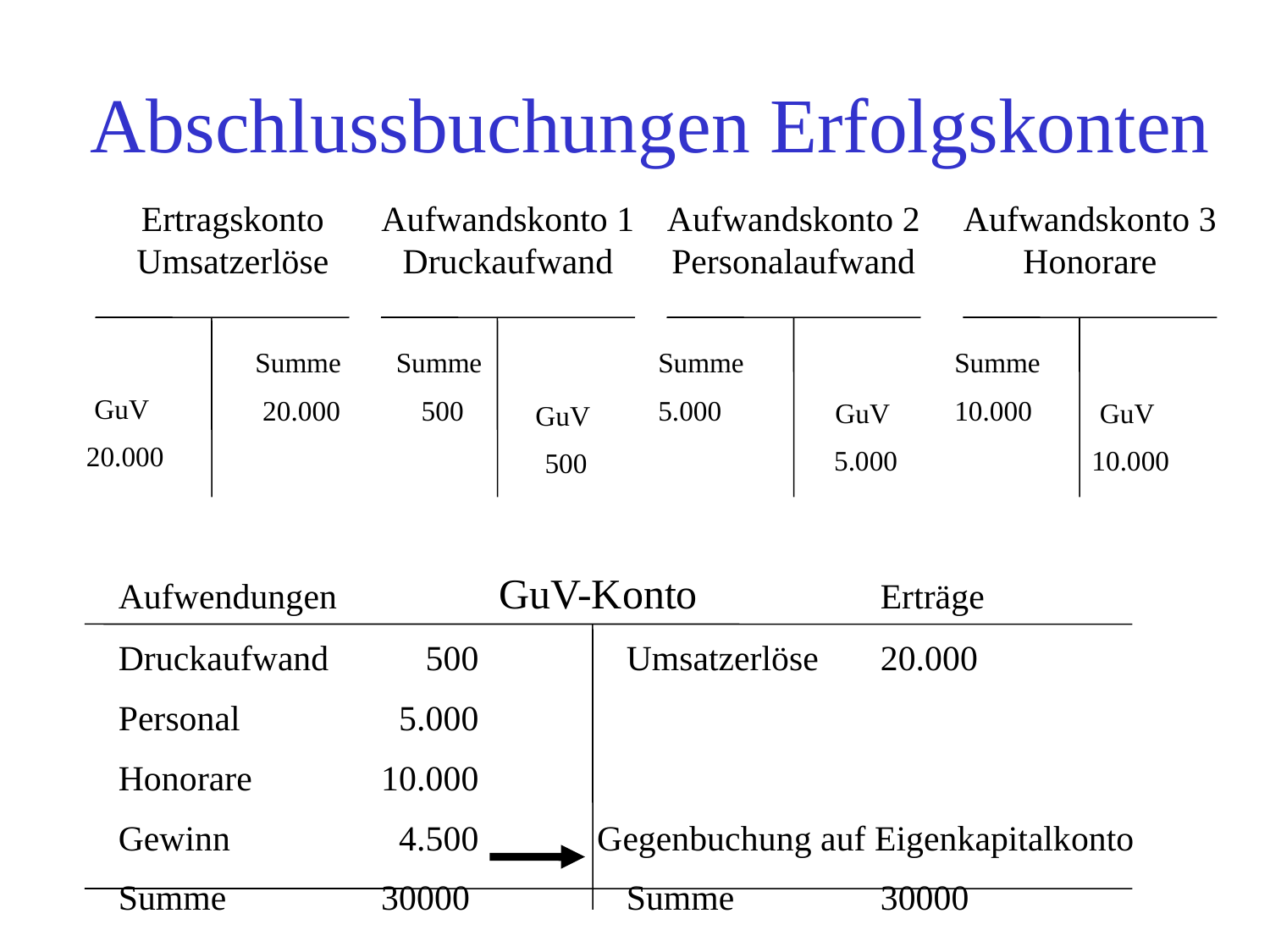

# Abschlussbuchungen Erfolgskonten
Ertragskonto Umsatzerlöse
Aufwandskonto 1 Druckaufwand
Aufwandskonto 2 Personalaufwand
Aufwandskonto 3 Honorare

Summe
20.000
Summe
 500
Summe
5.000
Summe
10.000
GuV
 20.000
GuV
 5.000
GuV
 10.000
GuV
500
Aufwendungen 		GuV-Konto	 	Erträge
Druckaufwand	      500		Umsatzerlöse	20.000
Personal		   5.000
Honorare	 10.000
Gewinn		   4.500	           Gegenbuchung auf Eigenkapitalkonto
Summe		 30000		Summe		30000